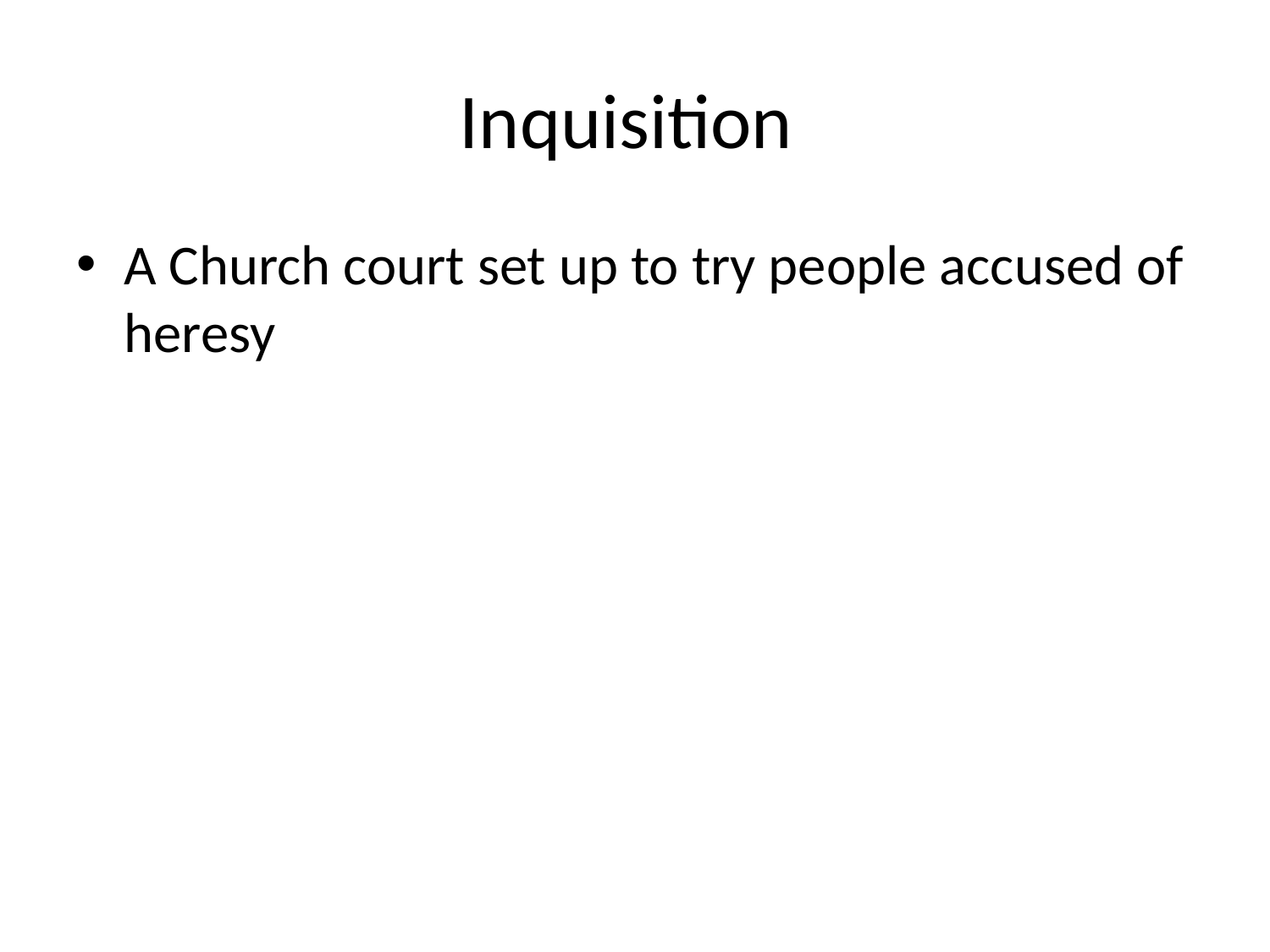

# Inquisition
A Church court set up to try people accused of heresy